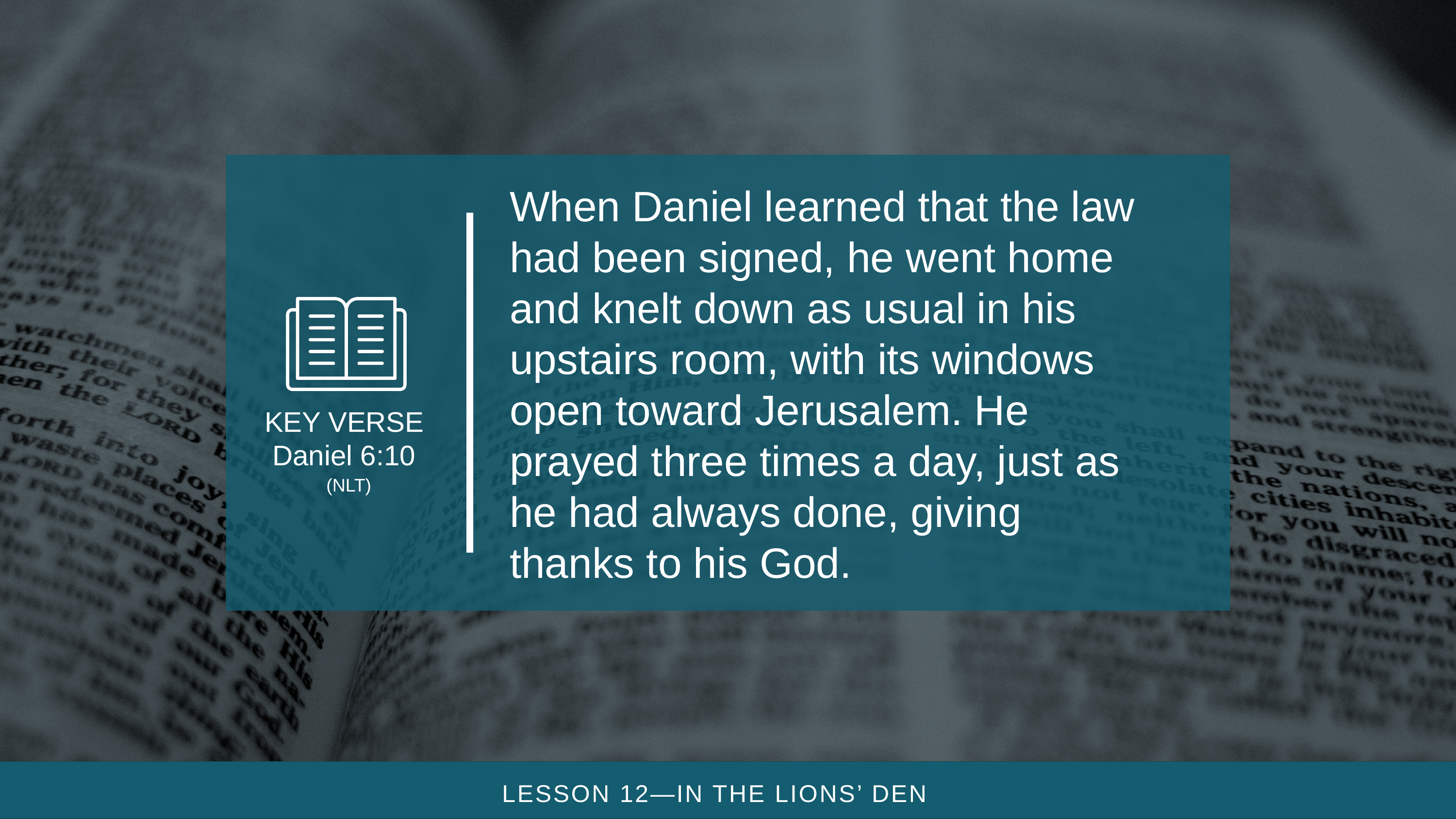

When Daniel learned that the law had been signed, he went home and knelt down as usual in his upstairs room, with its windows open toward Jerusalem. He prayed three times a day, just as he had always done, giving thanks to his God.
(NLT)